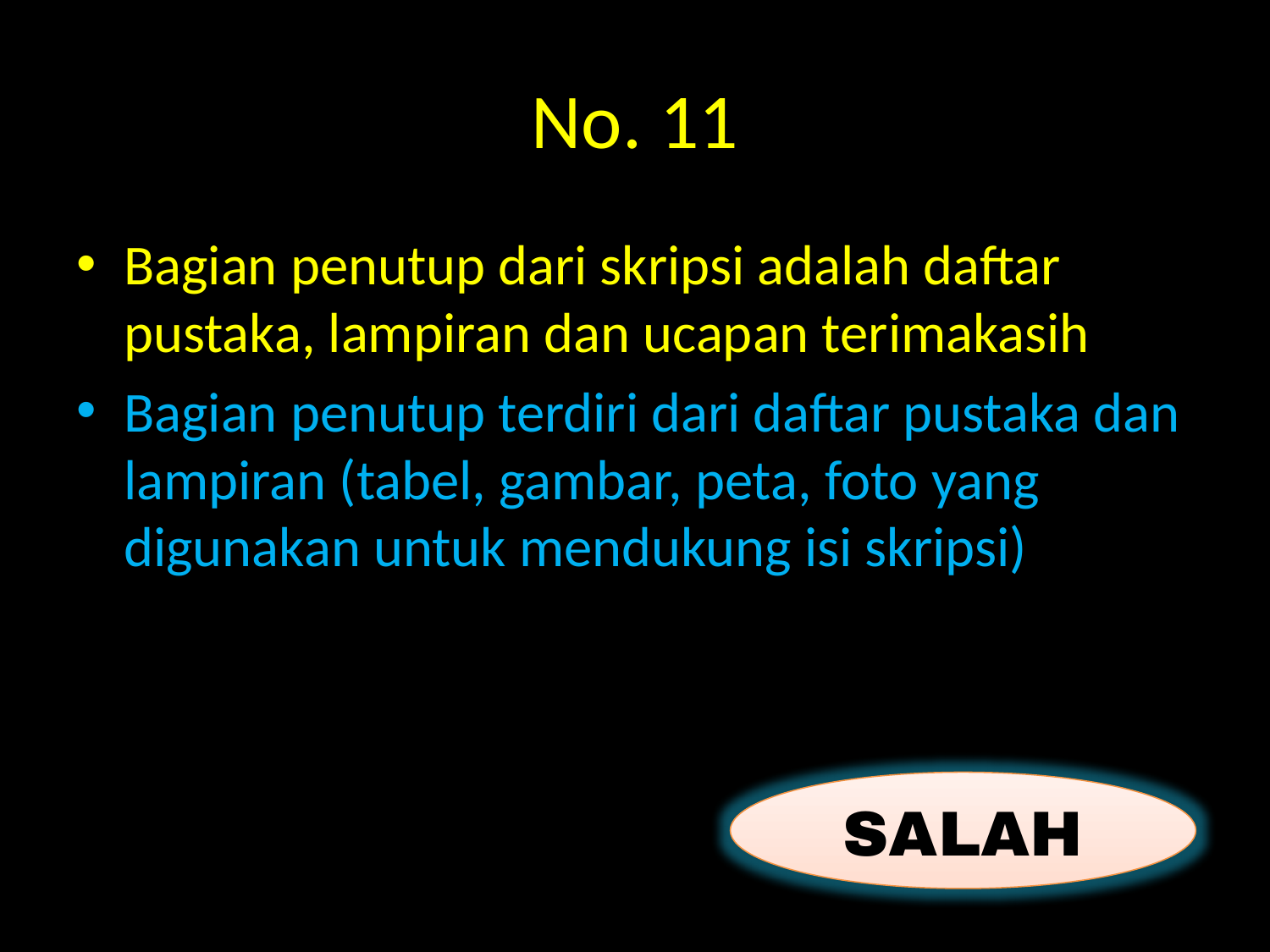

# No. 11
Bagian penutup dari skripsi adalah daftar pustaka, lampiran dan ucapan terimakasih
Bagian penutup terdiri dari daftar pustaka dan lampiran (tabel, gambar, peta, foto yang digunakan untuk mendukung isi skripsi)
SALAH